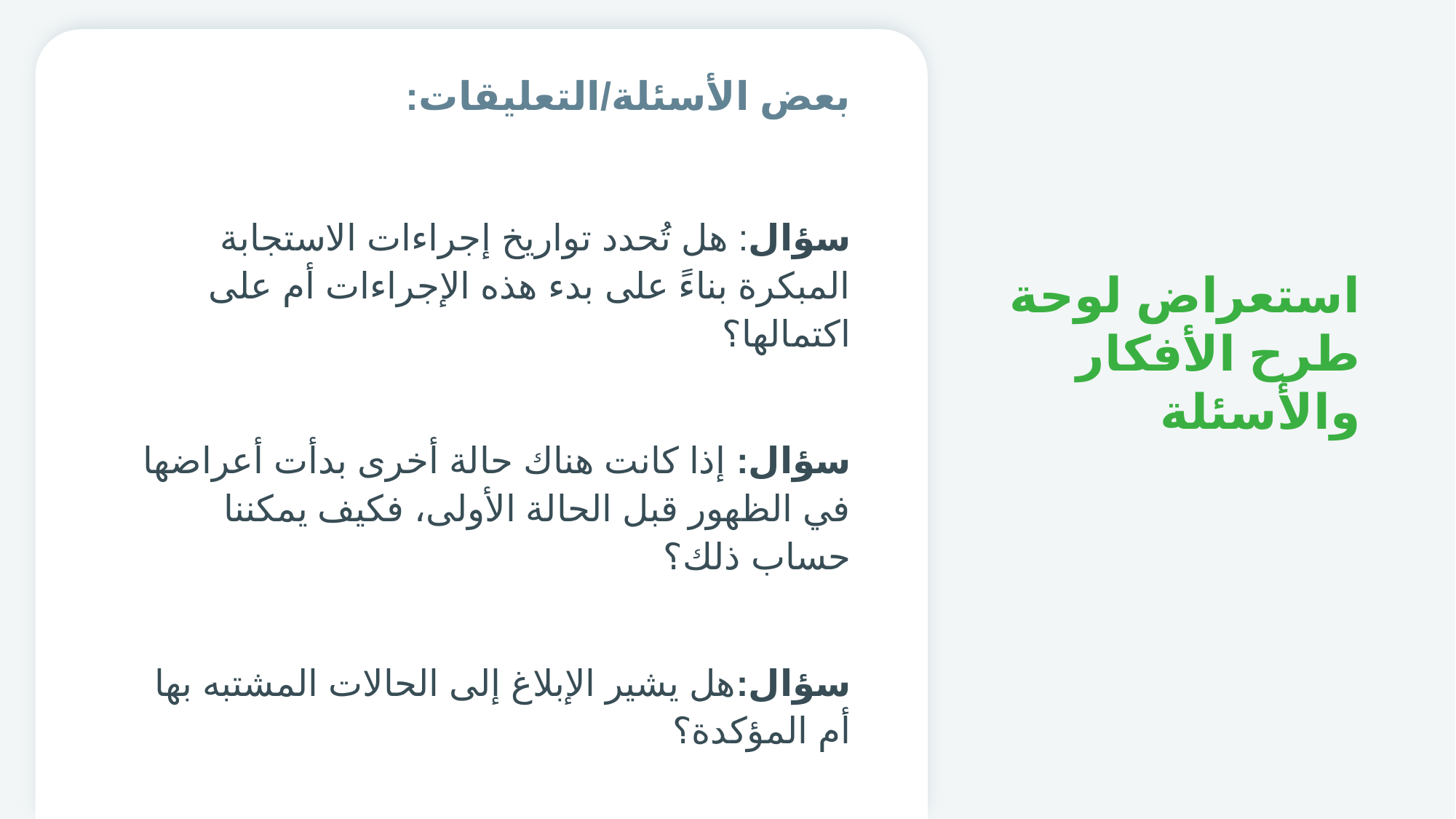

بعض الأسئلة/التعليقات:
# استعراض لوحة طرح الأفكار والأسئلة
سؤال: هل تُحدد تواريخ إجراءات الاستجابة المبكرة بناءً على بدء هذه الإجراءات أم على اكتمالها؟

سؤال: إذا كانت هناك حالة أخرى بدأت أعراضها في الظهور قبل الحالة الأولى، فكيف يمكننا حساب ذلك؟

سؤال:هل يشير الإبلاغ إلى الحالات المشتبه بها أم المؤكدة؟